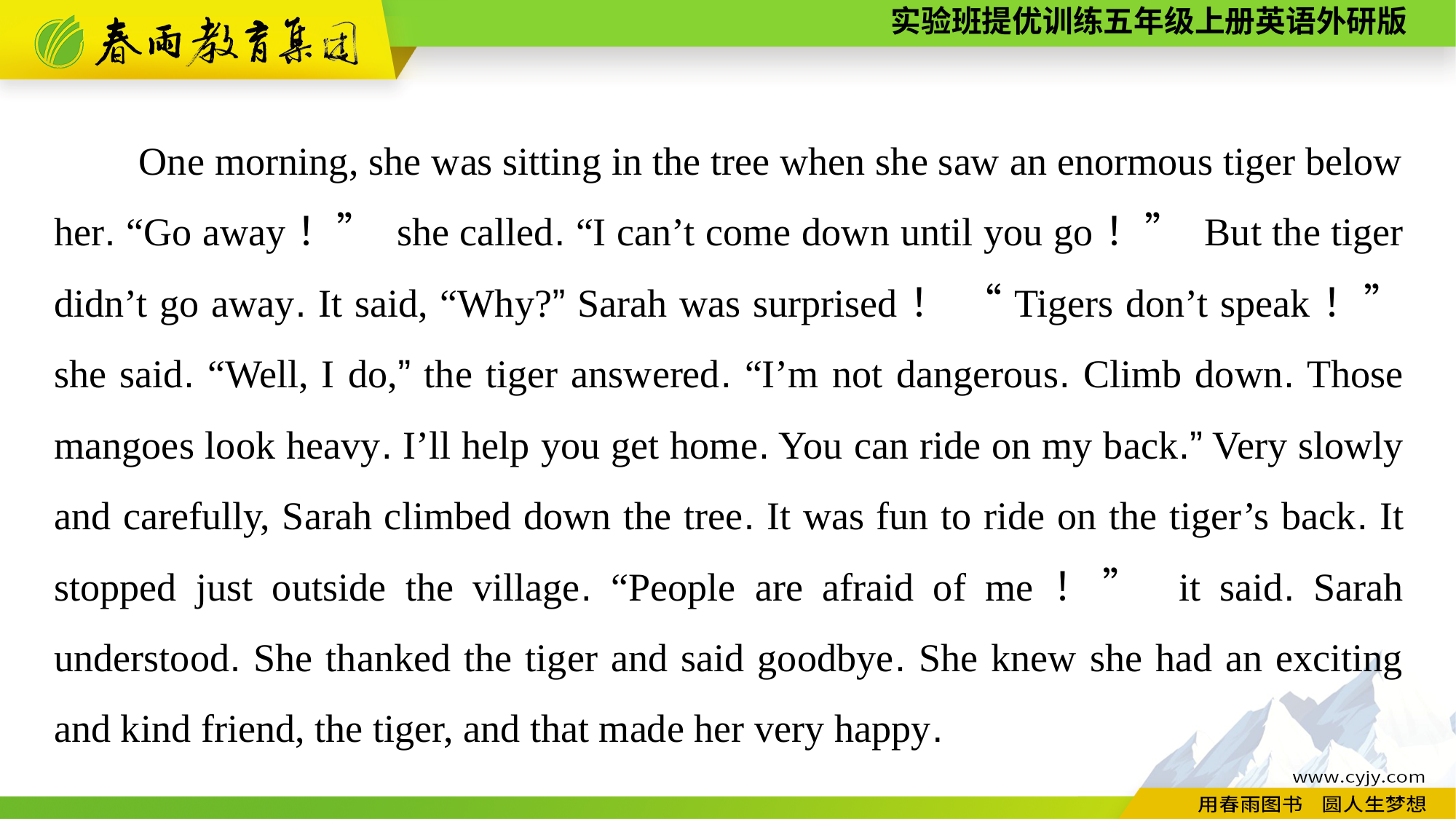

One morning, she was sitting in the tree when she saw an enormous tiger below her. “Go away！” she called. “I can’t come down until you go！” But the tiger didn’t go away. It said, “Why?” Sarah was surprised！ “Tigers don’t speak！” she said. “Well, I do,” the tiger answered. “I’m not dangerous. Climb down. Those mangoes look heavy. I’ll help you get home. You can ride on my back.” Very slowly and carefully, Sarah climbed down the tree. It was fun to ride on the tiger’s back. It stopped just outside the village. “People are afraid of me！” it said. Sarah understood. She thanked the tiger and said goodbye. She knew she had an exciting and kind friend, the tiger, and that made her very happy.